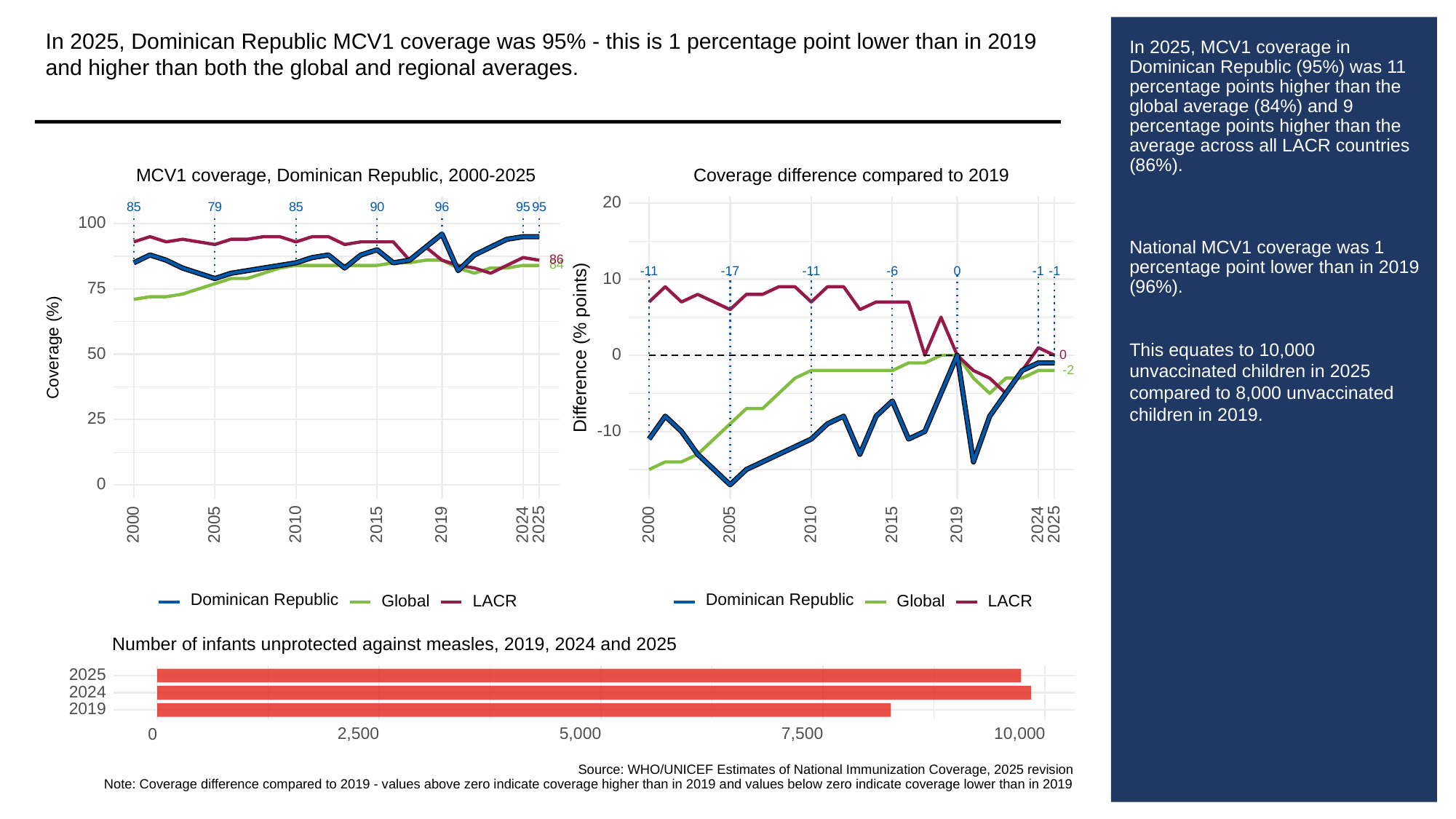

In 2025, Dominican Republic MCV1 coverage was 95% - this is 1 percentage point lower than in 2019 and higher than both the global and regional averages.
# In 2025, MCV1 coverage in Dominican Republic (95%) was 11 percentage points higher than the global average (84%) and 9 percentage points higher than the average across all LACR countries (86%).

National MCV1 coverage was 1 percentage point lower than in 2019 (96%).

This equates to 10,000 unvaccinated children in 2025 compared to 8,000 unvaccinated children in 2019.

MCV1 coverage, Dominican Republic, 2000-2025
Coverage difference compared to 2019
20

85
79
85
90
96
95
95
100

86

84
-6
0
-11
-17
-11
-1
-1
10

75

Difference (% points)
Coverage (%)
50
0
0

-2

25

-10

0

2000
2005
2010
2015
2019
2024
2025
2000
2005
2010
2015
2019
2024
2025
Dominican Republic
Dominican Republic
Global
LACR
Global
LACR

Number of infants unprotected against measles, 2019, 2024 and 2025

2025

2024

2019

2,500
5,000
7,500
10,000
0
Source: WHO/UNICEF Estimates of National Immunization Coverage, 2025 revision
Note: Coverage difference compared to 2019 - values above zero indicate coverage higher than in 2019 and values below zero indicate coverage lower than in 2019